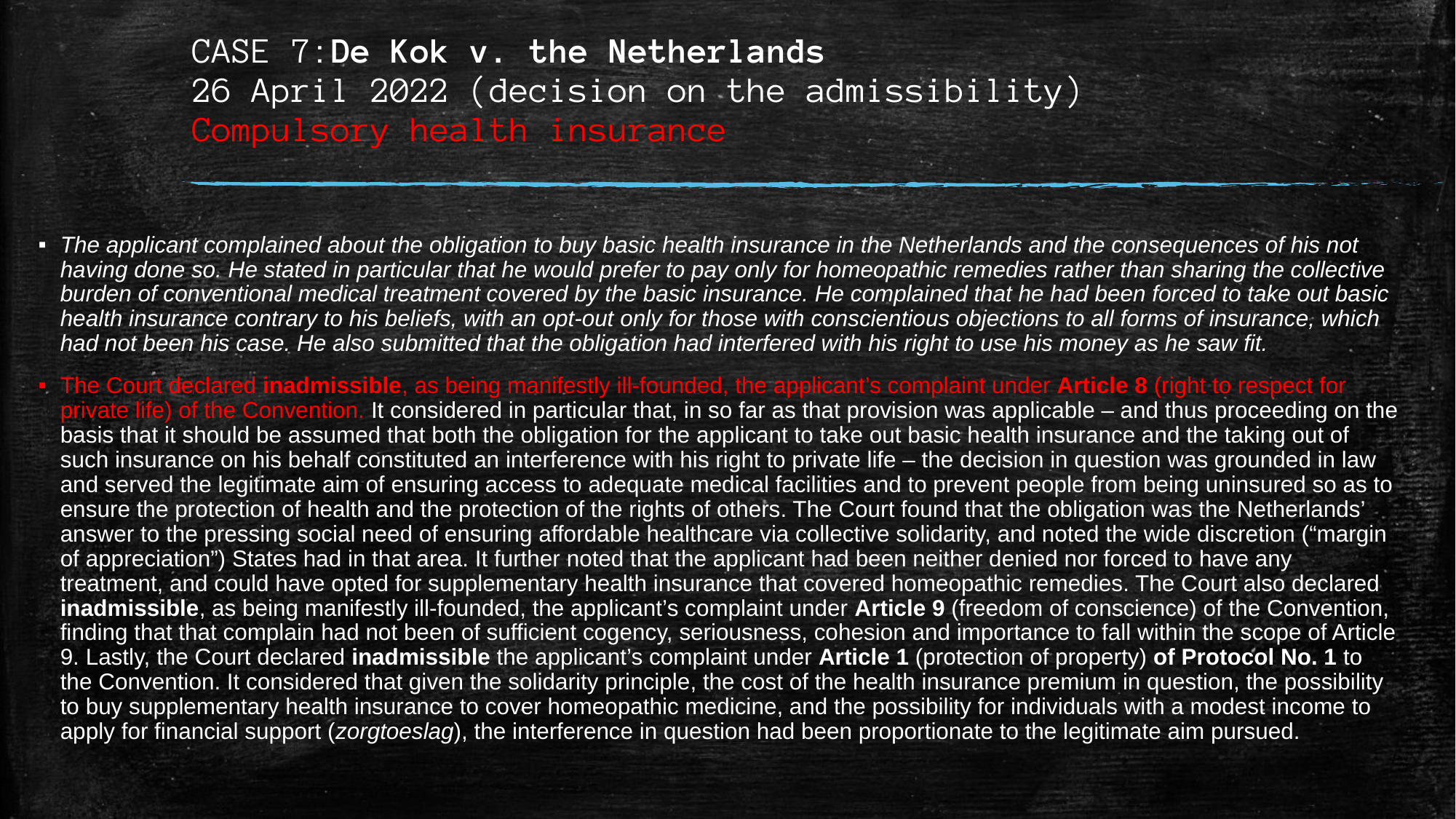

# CASE 7:De Kok v. the Netherlands 26 April 2022 (decision on the admissibility) Compulsory health insurance
The applicant complained about the obligation to buy basic health insurance in the Netherlands and the consequences of his not having done so. He stated in particular that he would prefer to pay only for homeopathic remedies rather than sharing the collective burden of conventional medical treatment covered by the basic insurance. He complained that he had been forced to take out basic health insurance contrary to his beliefs, with an opt-out only for those with conscientious objections to all forms of insurance, which had not been his case. He also submitted that the obligation had interfered with his right to use his money as he saw fit.
The Court declared inadmissible, as being manifestly ill-founded, the applicant’s complaint under Article 8 (right to respect for private life) of the Convention. It considered in particular that, in so far as that provision was applicable – and thus proceeding on the basis that it should be assumed that both the obligation for the applicant to take out basic health insurance and the taking out of such insurance on his behalf constituted an interference with his right to private life – the decision in question was grounded in law and served the legitimate aim of ensuring access to adequate medical facilities and to prevent people from being uninsured so as to ensure the protection of health and the protection of the rights of others. The Court found that the obligation was the Netherlands’ answer to the pressing social need of ensuring affordable healthcare via collective solidarity, and noted the wide discretion (“margin of appreciation”) States had in that area. It further noted that the applicant had been neither denied nor forced to have any treatment, and could have opted for supplementary health insurance that covered homeopathic remedies. The Court also declared inadmissible, as being manifestly ill-founded, the applicant’s complaint under Article 9 (freedom of conscience) of the Convention, finding that that complain had not been of sufficient cogency, seriousness, cohesion and importance to fall within the scope of Article 9. Lastly, the Court declared inadmissible the applicant’s complaint under Article 1 (protection of property) of Protocol No. 1 to the Convention. It considered that given the solidarity principle, the cost of the health insurance premium in question, the possibility to buy supplementary health insurance to cover homeopathic medicine, and the possibility for individuals with a modest income to apply for financial support (zorgtoeslag), the interference in question had been proportionate to the legitimate aim pursued.